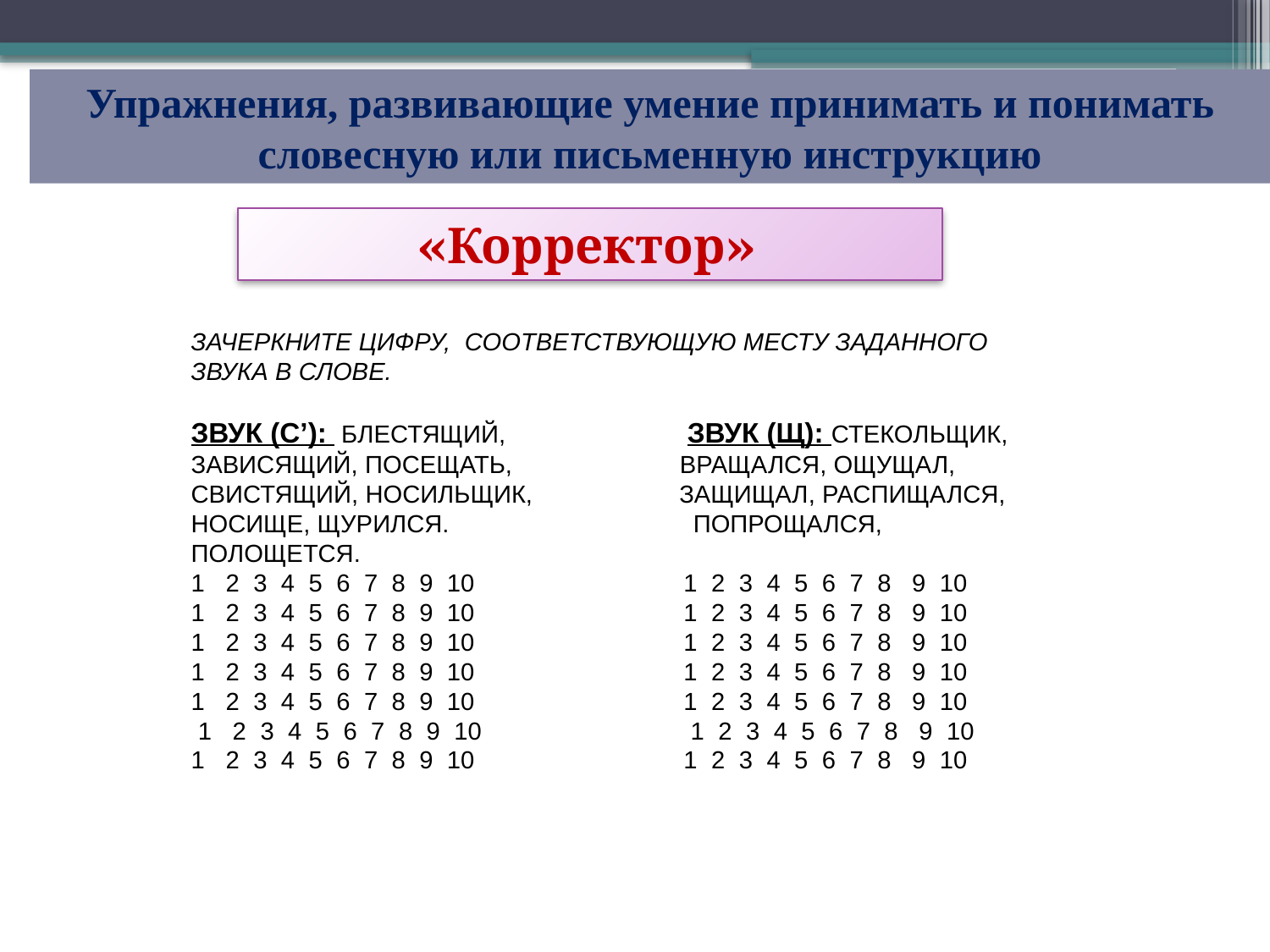

Упражнения, развивающие умение принимать и понимать
словесную или письменную инструкцию
«Корректор»
ЗАЧЕРКНИТЕ ЦИФРУ,  СООТВЕТСТВУЮЩУЮ МЕСТУ ЗАДАННОГО ЗВУКА В СЛОВЕ.

ЗВУК (С’):  БЛЕСТЯЩИЙ,                          ЗВУК (Щ): СТЕКОЛЬЩИК,
ЗАВИСЯЩИЙ, ПОСЕЩАТЬ,                        ВРАЩАЛСЯ, ОЩУЩАЛ,
СВИСТЯЩИЙ, НОСИЛЬЩИК,                     ЗАЩИЩАЛ, РАСПИЩАЛСЯ,
НОСИЩЕ, ЩУРИЛСЯ.                                   ПОПРОЩАЛСЯ, ПОЛОЩЕТСЯ.
1   2  3  4  5  6  7  8  9  10                              1  2  3  4  5  6  7  8   9  10
1   2  3  4  5  6  7  8  9  10                              1  2  3  4  5  6  7  8   9  10
1   2  3  4  5  6  7  8  9  10                              1  2  3  4  5  6  7  8   9  10
1   2  3  4  5  6  7  8  9  10                              1  2  3  4  5  6  7  8   9  10
1   2  3  4  5  6  7  8  9  10                              1  2  3  4  5  6  7  8   9  10
 1   2  3  4  5  6  7  8  9  10                              1  2  3  4  5  6  7  8   9  10
1   2  3  4  5  6  7  8  9  10                              1  2  3  4  5  6  7  8   9  10